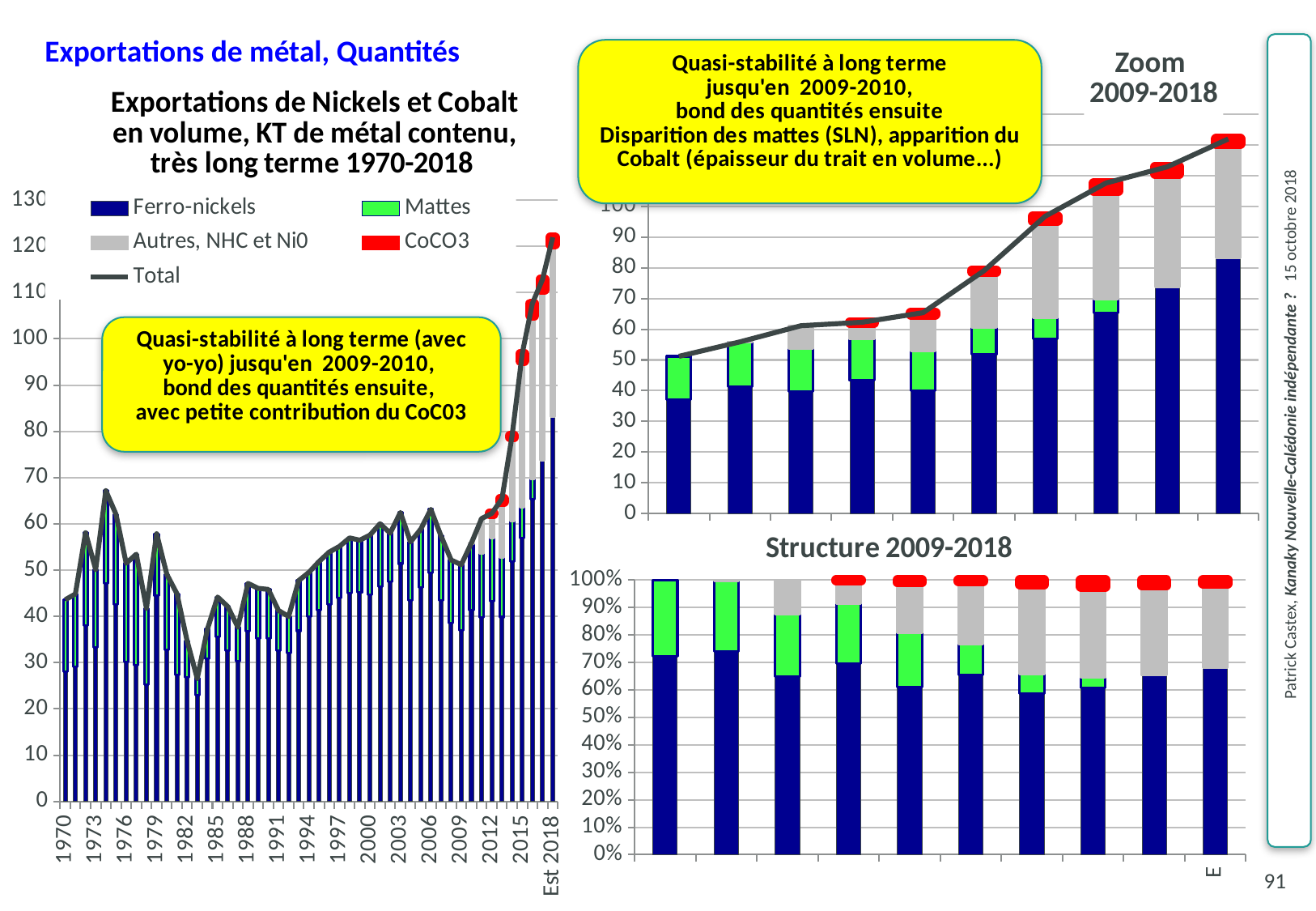

Exportations de métal, Quantités

### Chart: Zoom
2009-2018

| Category | Ferro-nickels | Mattes | Autres, NHC et Ni0 | CoCO3 | Total |
|---|---|---|---|---|---|
| 2009 | 36.98599 | 14.195517 | 0.0 | 0.0 | 51.181507 |
| 2010 | 41.381316 | 14.392734 | 0.118319 | 0.0 | 55.892369 |
| 2011 | 39.710266 | 13.915635 | 7.533026 | 0.0 | 61.158927 |
| 2012 | 43.303086 | 13.545581 | 5.302631999999996 | 0.12335 | 62.274649 |
| 2013 | 39.869408 | 12.916442 | 12.01629 | 0.596559 | 65.398699 |
| 2014 | 51.786059 | 8.812454 | 18.109364 | 0.37283 | 79.08070699999998 |
| 2015 | 56.889951 | 6.760978999999994 | 31.625114 | 1.51462 | 96.790664 |
| 2016 | 65.383245 | 4.286505 | 35.39022614 | 2.5870559 | 107.64703204 |
| 2017 | 73.80004299999995 | 0.0 | 36.81866435999999 | 2.27749853 | 112.89620589 |
| Est 2018 | 83.12264264764838 | 0.0 | 37.24770080389785 | 1.608 | 121.9783434515462 |

### Chart: Exportations de Nickels et Cobalt en volume, KT de métal contenu, très long terme 1970-2018

| Category | Ferro-nickels | Mattes | Autres, NHC et Ni0 | CoCO3 | Total |
|---|---|---|---|---|---|
| 1970 | 27.986 | 15.627 | 0.0 | 0.0 | 43.613 |
| 1971 | 29.052 | 15.796 | 0.0 | 0.0 | 44.848 |
| 1972 | 38.062 | 20.044 | 0.0 | 0.0 | 58.106 |
| 1973 | 33.359 | 16.784 | 0.0 | 0.0 | 50.143 |
| 1974 | 47.123 | 20.073 | 0.0 | 0.0 | 67.196 |
| 1975 | 42.658 | 19.417 | 0.0 | 0.0 | 62.075 |
| 1976 | 30.213 | 21.276 | 0.0 | 0.0 | 51.489 |
| 1977 | 29.465 | 23.991 | 0.0 | 0.0 | 53.456 |
| 1978 | 25.241 | 16.511 | 0.0 | 0.0 | 41.752 |
| 1979 | 44.475 | 13.411 | 0.0 | 0.0 | 57.886 |
| 1980 | 32.708 | 16.396 | 0.0 | 0.0 | 49.104 |
| 1981 | 27.329 | 17.589 | 0.0 | 0.0 | 44.918 |
| 1982 | 26.771 | 7.983 | 0.0 | 0.0 | 34.754 |
| 1983 | 22.894 | 3.694 | 0.0 | 0.0 | 26.588 |
| 1984 | 30.787 | 6.479 | 0.0 | 0.0 | 37.266 |
| 1985 | 35.496 | 8.699 | 0.0 | 0.0 | 44.195 |
| 1986 | 32.609 | 9.549 | 0.0 | 0.0 | 42.158 |
| 1987 | 30.349 | 7.353 | 0.0 | 0.0 | 37.702 |
| 1988 | 36.819 | 10.33 | 0.0 | 0.0 | 47.149 |
| 1989 | 35.294 | 10.777 | 0.0 | 0.0 | 46.071 |
| 1990 | 35.215 | 10.626 | 0.0 | 0.0 | 45.841 |
| 1991 | 32.682 | 8.607 | 0.0 | 0.0 | 41.289 |
| 1992 | 32.08 | 7.91 | 0.0 | 0.0 | 39.99 |
| 1993 | 36.888 | 10.883 | 0.0 | 0.0 | 47.771 |
| 1994 | 39.899 | 9.639 | 0.0 | 0.0 | 49.538 |
| 1995 | 41.393 | 10.501 | 0.0 | 0.0 | 51.894 |
| 1996 | 42.522 | 11.399 | 0.0 | 0.0 | 53.921 |
| 1997 | 44.055 | 11.07 | 0.0 | 0.0 | 55.125 |
| 1998 | 44.962 | 12.011 | 0.0 | 0.0 | 56.973 |
| 1999 | 45.128 | 11.353 | 0.0 | 0.0 | 56.481 |
| 2000 | 44.618884 | 12.959853 | 0.0 | 0.0 | 57.578737 |
| 2001 | 46.382555 | 13.650127 | 0.0 | 0.0 | 60.032682 |
| 2002 | 47.556783 | 10.449859 | 0.0 | 0.0 | 58.006642 |
| 2003 | 51.41388399999999 | 11.064849 | 0.0 | 0.0 | 62.478733 |
| 2004 | 43.38877500000001 | 12.723627 | 0.0 | 0.0 | 56.11240200000001 |
| 2005 | 46.229454 | 12.606222 | 0.0 | 0.0 | 58.835676 |
| 2006 | 49.418983 | 13.729655 | 0.0 | 0.0 | 63.148638 |
| 2007 | 43.42632899999998 | 14.004762 | 0.0 | 0.0 | 57.431091 |
| 2008 | 38.548666 | 13.646193 | 0.0 | 0.0 | 52.19485900000001 |
| 2009 | 36.98599 | 14.195517 | 0.0 | 0.0 | 51.181507 |
| 2010 | 41.381316 | 14.392734 | 0.118319 | 0.0 | 55.892369 |
| 2011 | 39.710266 | 13.915635 | 7.533026 | 0.0 | 61.158927 |
| 2012 | 43.303086 | 13.545581 | 5.302631999999996 | 0.12335 | 62.274649 |
| 2013 | 39.869408 | 12.916442 | 12.01629 | 0.596559 | 65.398699 |
| 2014 | 51.786059 | 8.812454 | 18.109364 | 0.37283 | 79.08070699999998 |
| 2015 | 56.889951 | 6.760978999999994 | 31.625114 | 1.51462 | 96.790664 |
| 2016 | 65.383245 | 4.286505 | 35.39022614 | 2.5870559 | 107.64703204 |
| 2017 | 73.80004299999995 | 0.0 | 36.81866435999999 | 2.27749853 | 112.89620589 |
| Est 2018 | 83.12264264764838 | 0.0 | 37.24770080389785 | 1.608 | 121.9783434515462 |

### Chart: Structure 2009-2018

| Category | Ferro-nickels | Mattes | Autres, NHC et Ni0 | CoCO3 |
|---|---|---|---|---|
| 2009 | 36.98599 | 14.195517 | 0.0 | 0.0 |
| 2010 | 41.381316 | 14.392734 | 0.118319 | 0.0 |
| 2011 | 39.710266 | 13.915635 | 7.533026 | 0.0 |
| 2012 | 43.303086 | 13.545581 | 5.302631999999996 | 0.12335 |
| 2013 | 39.869408 | 12.916442 | 12.01629 | 0.596559 |
| 2014 | 51.786059 | 8.812454 | 18.109364 | 0.37283 |
| 2015 | 56.889951 | 6.760978999999994 | 31.625114 | 1.51462 |
| 2016 | 65.383245 | 4.286505 | 35.39022614 | 2.5870559 |
| 2017 | 73.80004299999995 | 0.0 | 36.81866435999999 | 2.27749853 |
| Est 2018 | 83.12264264764838 | 0.0 | 37.24770080389785 | 1.608 |